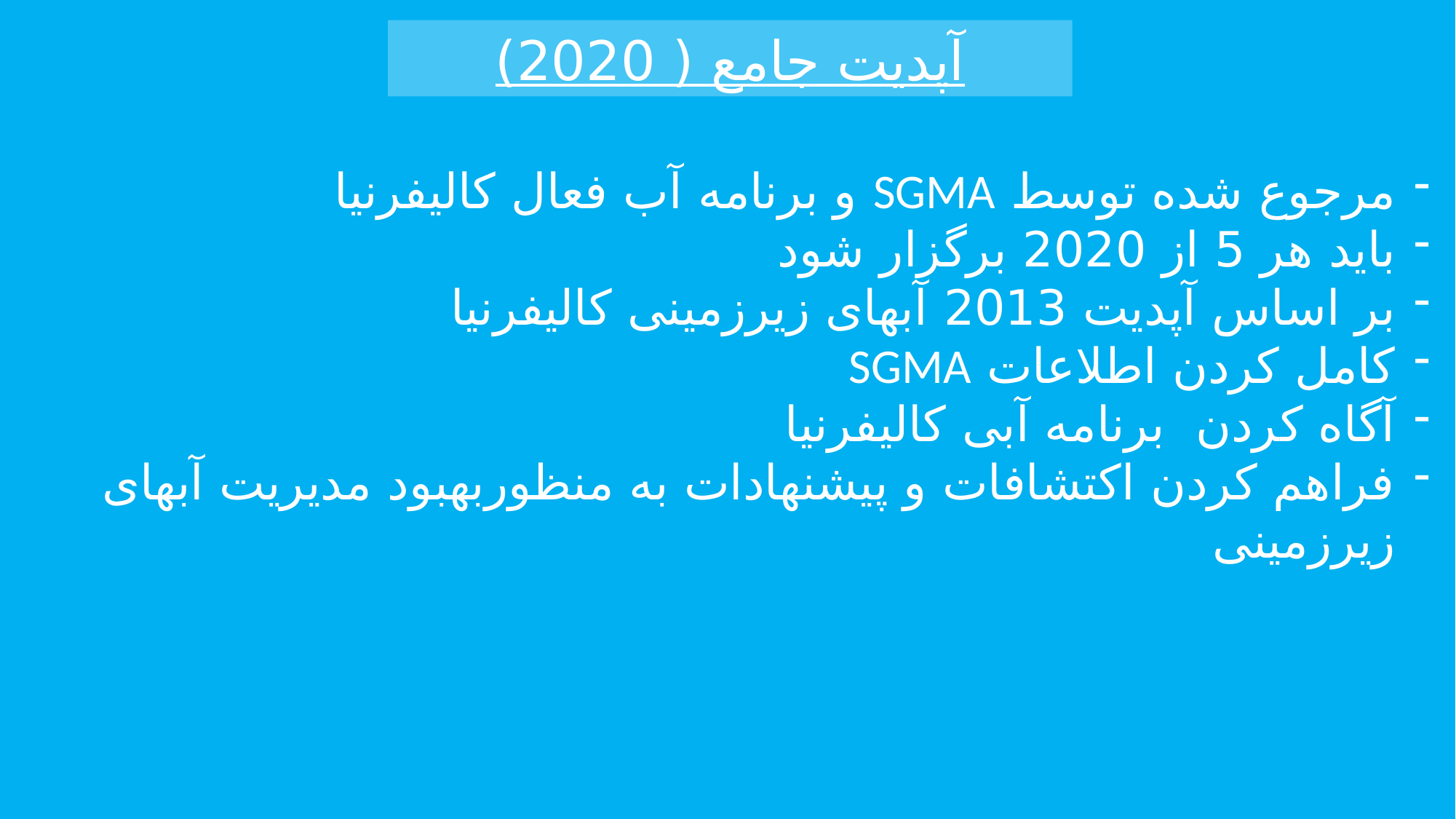

آپدیت جامع ( 2020)
مرجوع شده توسط SGMA و برنامه آب فعال کالیفرنیا
باید هر 5 از 2020 برگزار شود
بر اساس آپدیت 2013 آبهای زیرزمینی کالیفرنیا
کامل کردن اطلاعات SGMA
آگاه کردن  برنامه آبی کالیفرنیا
فراهم کردن اکتشافات و پیشنهادات به منظوربهبود مدیریت آبهای زیرزمینی